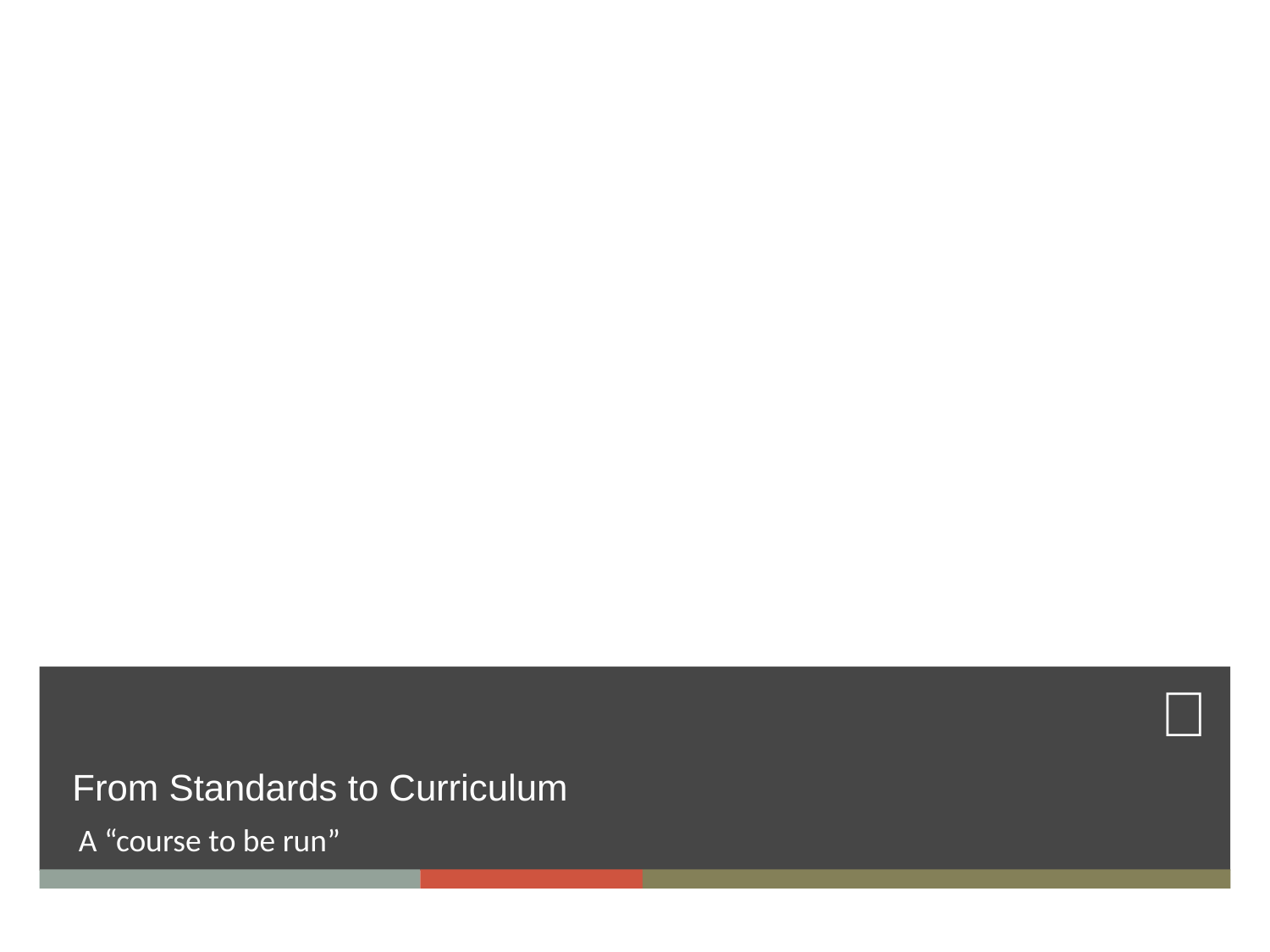

# From Standards to Curriculum
A “course to be run”